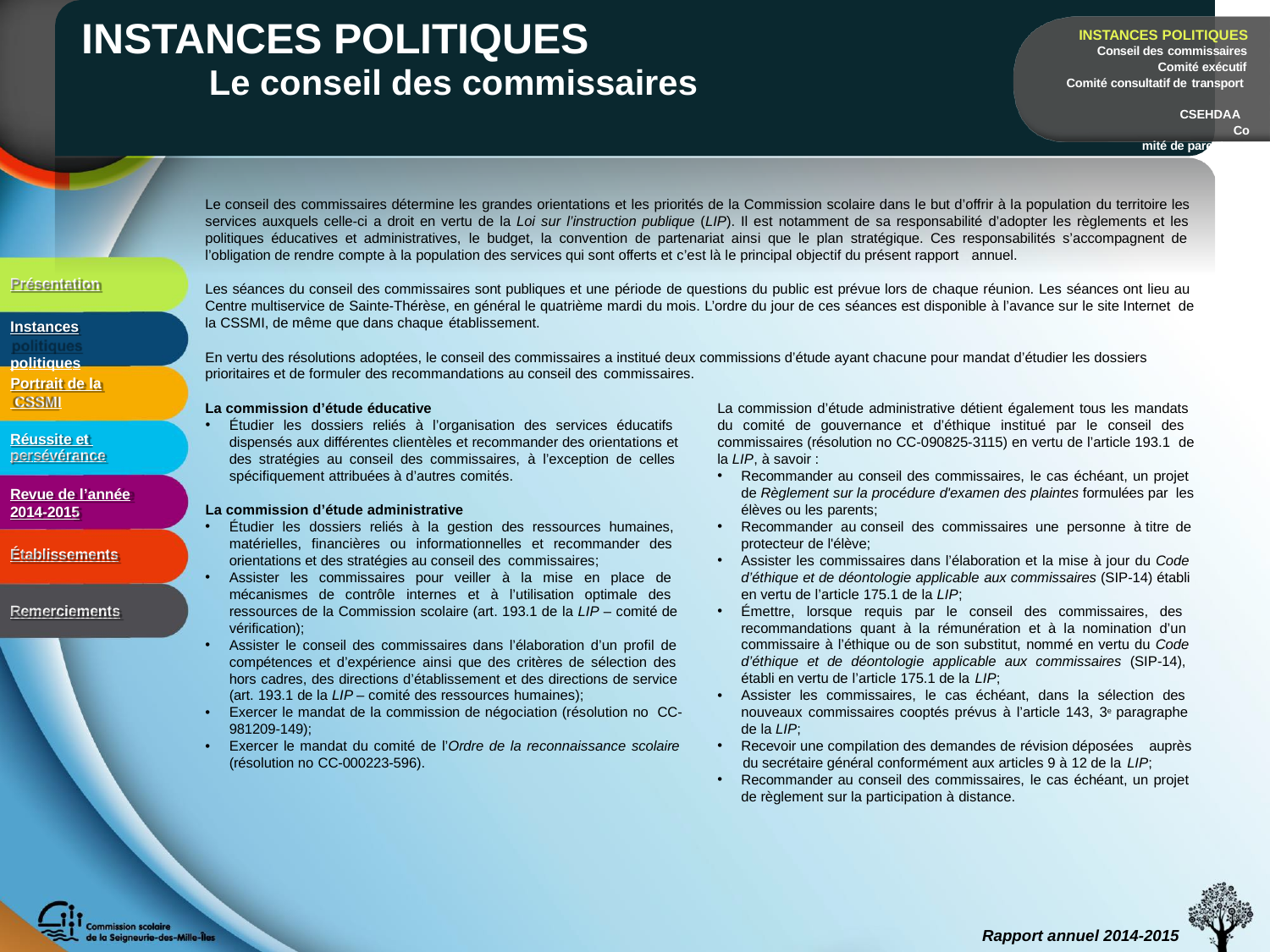

# INSTANCES POLITIQUES
Le conseil des commissaires

INSTANCES POLITIQUES
Conseil des commissaires
Comité exécutif  Comité consultatif de transport
CCSEHDAA
Comité de parents

Le conseil des commissaires détermine les grandes orientations et les priorités de la Commission scolaire dans le but d’offrir à la population du territoire les  services auxquels celle-ci a droit en vertu de la Loi sur l’instruction publique (LIP). Il est notamment de sa responsabilité d’adopter les règlements et les  politiques éducatives et administratives, le budget, la convention de partenariat ainsi que le plan stratégique. Ces responsabilités s’accompagnent de  l’obligation de rendre compte à la population des services qui sont offerts et c’est là le principal objectif du présent rapport   annuel.

Présentation
Les séances du conseil des commissaires sont publiques et une période de questions du public est prévue lors de chaque réunion. Les séances ont lieu au  Centre multiservice de Sainte-Thérèse, en général le quatrième mardi du mois. L’ordre du jour de ces séances est disponible à l’avance sur le site Internet  de la CSSMI, de même que dans chaque établissement.

Instances  politiques

En vertu des résolutions adoptées, le conseil des commissaires a institué deux commissions d’étude ayant chacune pour mandat d’étudier les dossiers  prioritaires et de formuler des recommandations au conseil des commissaires.

Portrait de la  CSSMI

La commission d’étude éducative
La commission d’étude administrative détient également tous les mandats  du comité de gouvernance et d’éthique institué par le conseil des  commissaires (résolution no CC-090825-3115) en vertu de l’article 193.1  de la LIP, à savoir :
Étudier les dossiers reliés à l’organisation des services éducatifs  dispensés aux différentes clientèles et recommander des orientations et  des stratégies au conseil des commissaires, à l’exception de celles  spécifiquement attribuées à d’autres comités.

Réussite et  persévérance

Recommander au conseil des commissaires, le cas échéant, un projet  de Règlement sur la procédure d'examen des plaintes formulées par  les élèves ou les parents;
Recommander  au conseil  des  commissaires  une  personne  à titre de
protecteur de l'élève;
Assister les commissaires dans l’élaboration et la mise à jour du Code  d’éthique et de déontologie applicable aux commissaires (SIP-14) établi  en vertu de l’article 175.1 de la LIP;
Émettre, lorsque requis par le conseil des commissaires, des  recommandations quant à la rémunération et à la nomination d’un  commissaire à l’éthique ou de son substitut, nommé en vertu du Code  d’éthique et de déontologie applicable aux commissaires (SIP-14),  établi en vertu de l’article 175.1 de la LIP;
Assister les commissaires, le cas échéant, dans la sélection des  nouveaux commissaires cooptés prévus à l’article 143, 3e paragraphe  de la LIP;
Recevoir une compilation des demandes de révision déposées   auprès
du secrétaire général conformément aux articles 9 à 12 de la LIP;
Recommander au conseil des commissaires, le cas échéant, un projet  de règlement sur la participation à distance.

Revue de l’année
2014-2015

La commission d’étude administrative
Étudier les dossiers reliés à la gestion des ressources humaines,  matérielles, financières ou informationnelles et recommander des  orientations et des stratégies au conseil des commissaires;
Assister les commissaires pour veiller à la mise en place de  mécanismes de contrôle internes et à l’utilisation optimale des  ressources de la Commission scolaire (art. 193.1 de la LIP – comité de  vérification);
Assister le conseil des commissaires dans l’élaboration d’un profil de  compétences et d’expérience ainsi que des critères de sélection des  hors cadres, des directions d’établissement et des directions de service  (art. 193.1 de la LIP – comité des ressources humaines);
Exercer le mandat de la commission de négociation (résolution no  CC-981209-149);
Exercer le mandat du comité de l’Ordre de la reconnaissance scolaire
(résolution no CC-000223-596).

Établissements

Remerciements

Rapport annuel 2014-2015